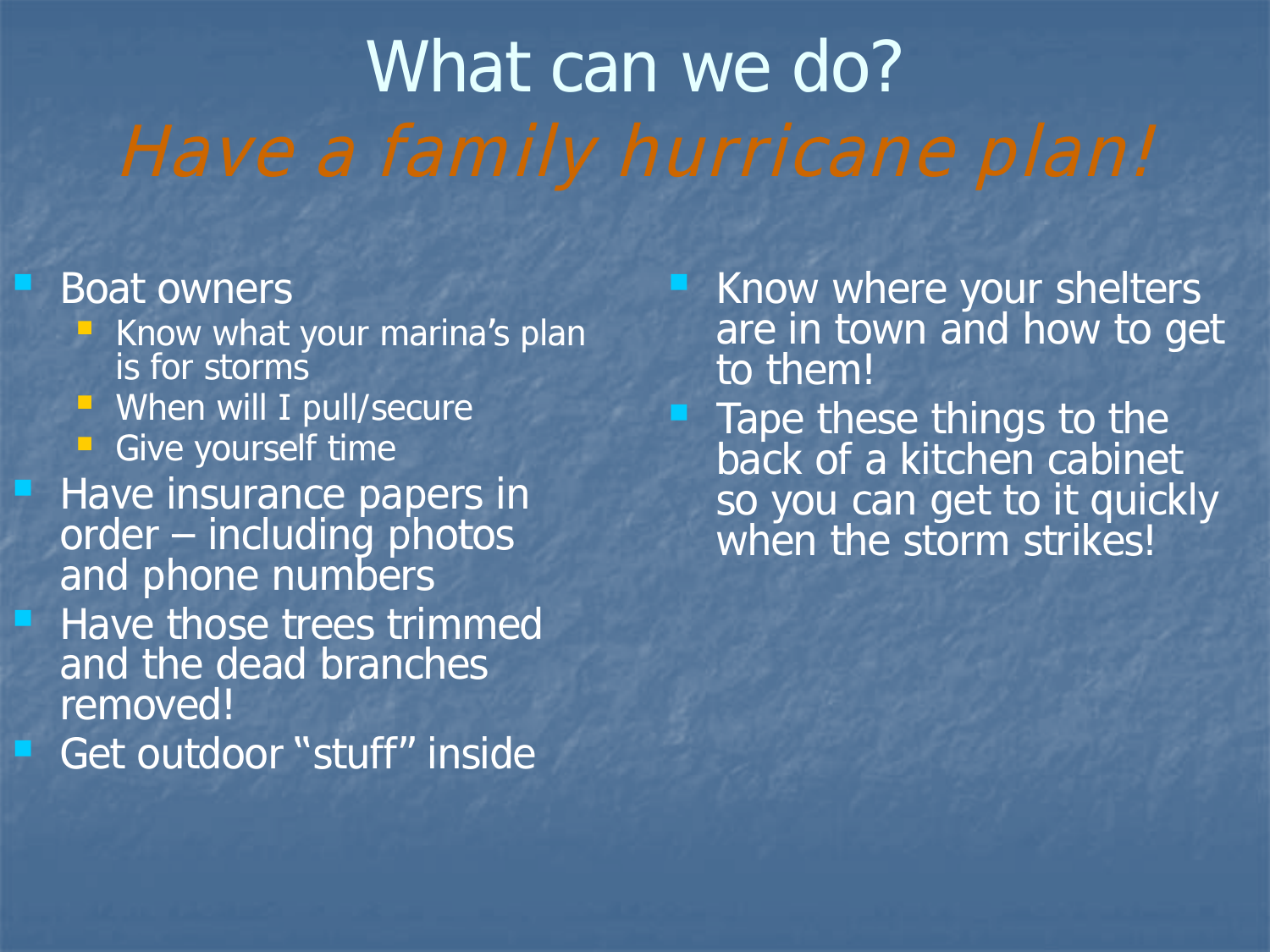

# What can we do? Have a family hurricane plan!
Boat owners
Know what your marina’s plan is for storms
When will I pull/secure
Give yourself time
Have insurance papers in order – including photos and phone numbers
Have those trees trimmed and the dead branches removed!
Get outdoor “stuff” inside
Know where your shelters are in town and how to get to them!
Tape these things to the back of a kitchen cabinet so you can get to it quickly when the storm strikes!